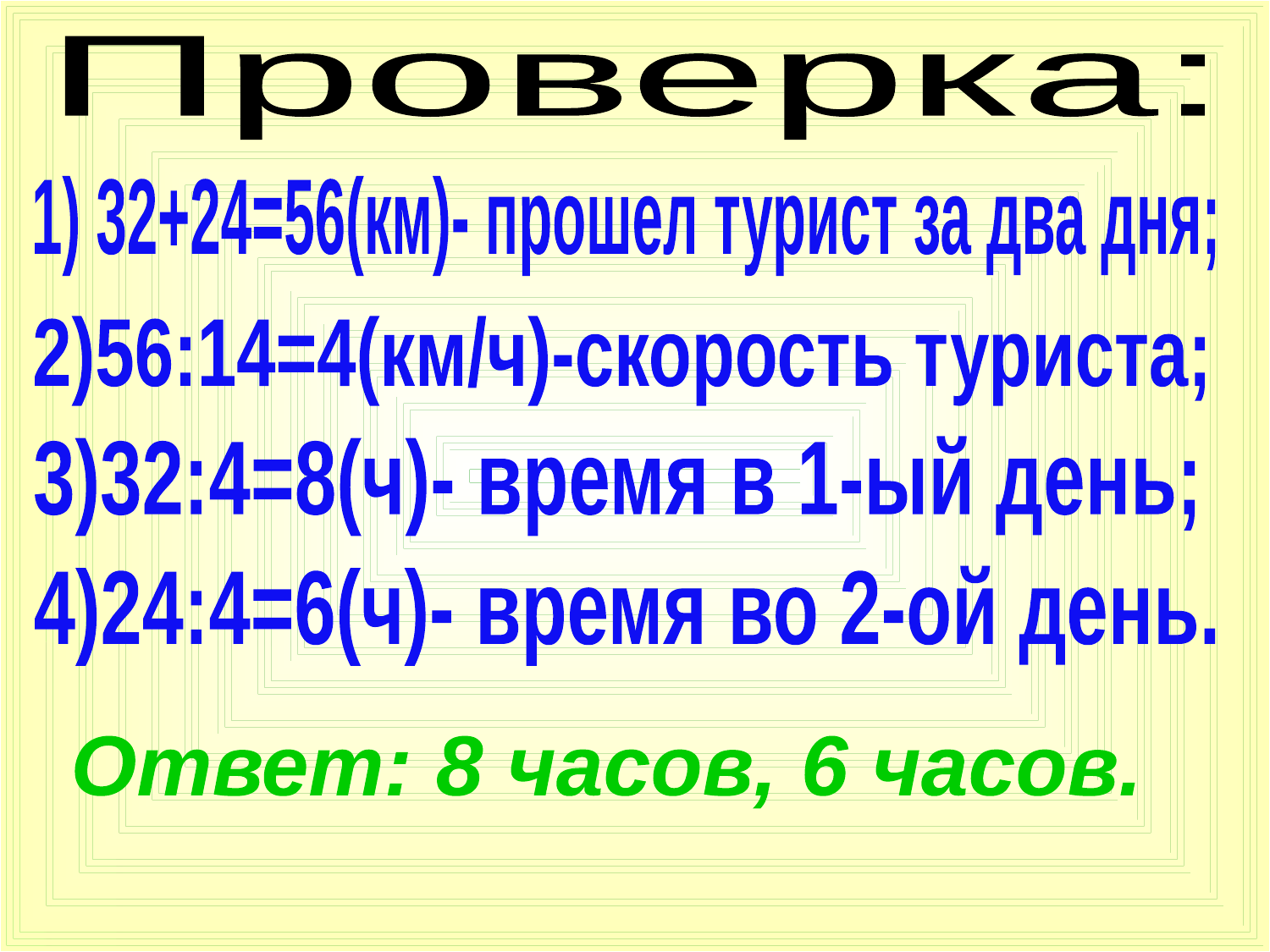

Проверка:
1) 32+24=56(км)- прошел турист за два дня;
2)56:14=4(км/ч)-скорость туриста;
3)32:4=8(ч)- время в 1-ый день;
4)24:4=6(ч)- время во 2-ой день.
Ответ: 8 часов, 6 часов.